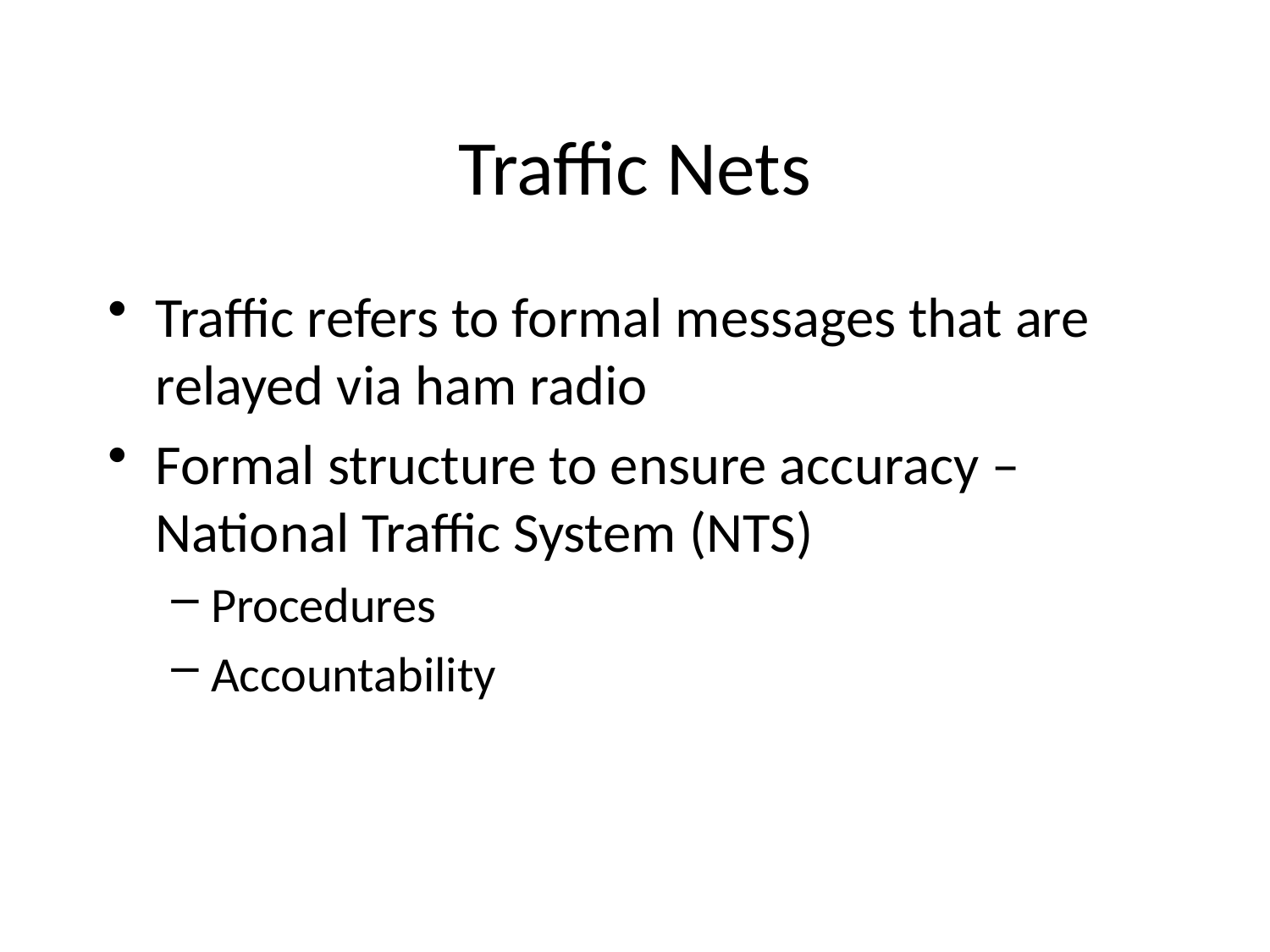

Traffic Nets
Traffic refers to formal messages that are relayed via ham radio
Formal structure to ensure accuracy – National Traffic System (NTS)
Procedures
Accountability